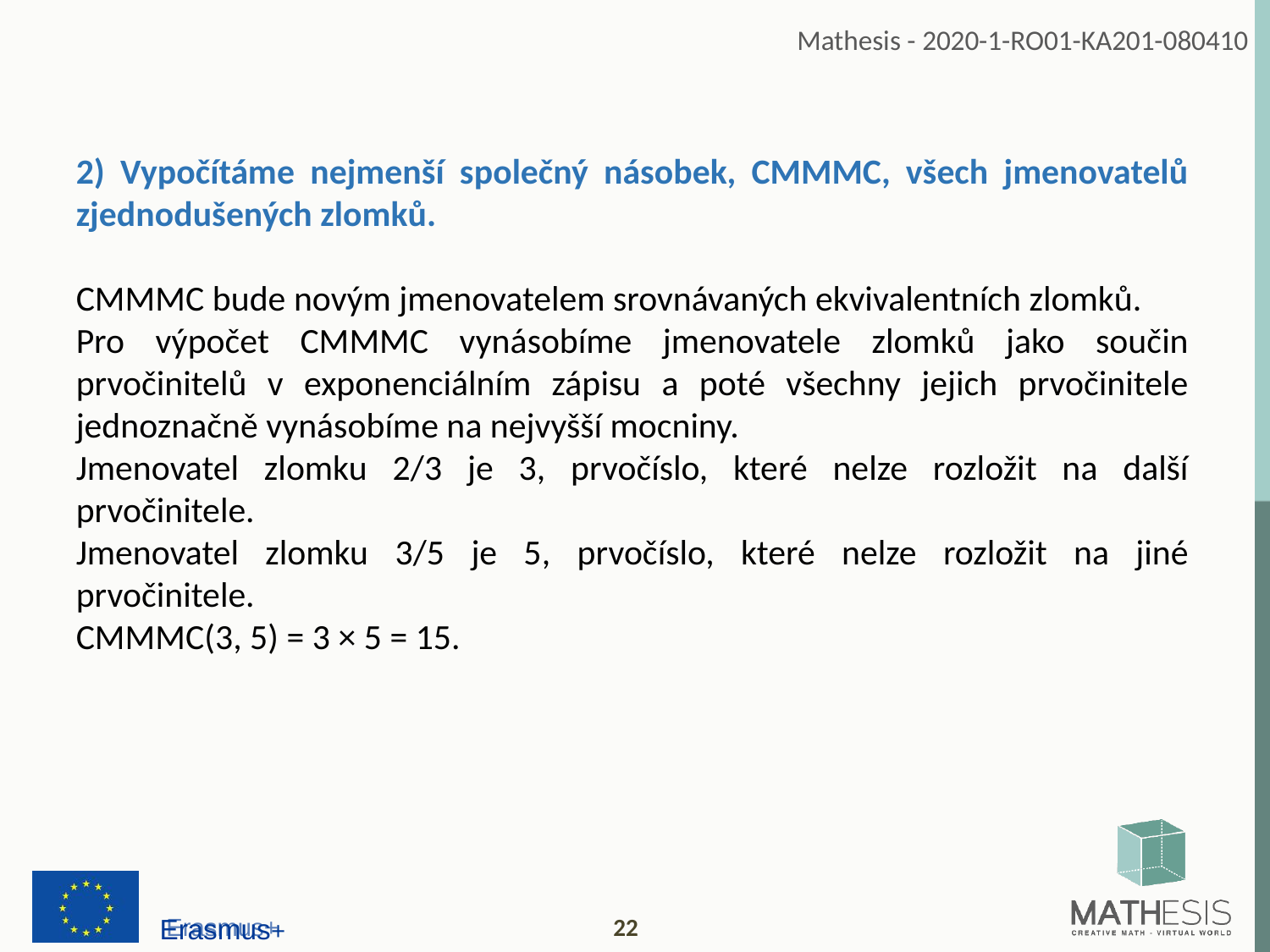

2) Vypočítáme nejmenší společný násobek, CMMMC, všech jmenovatelů zjednodušených zlomků.

CMMMC bude novým jmenovatelem srovnávaných ekvivalentních zlomků.
Pro výpočet CMMMC vynásobíme jmenovatele zlomků jako součin prvočinitelů v exponenciálním zápisu a poté všechny jejich prvočinitele jednoznačně vynásobíme na nejvyšší mocniny.
Jmenovatel zlomku 2/3 je 3, prvočíslo, které nelze rozložit na další prvočinitele.
Jmenovatel zlomku 3/5 je 5, prvočíslo, které nelze rozložit na jiné prvočinitele.
CMMMC(3, 5) = 3 × 5 = 15.